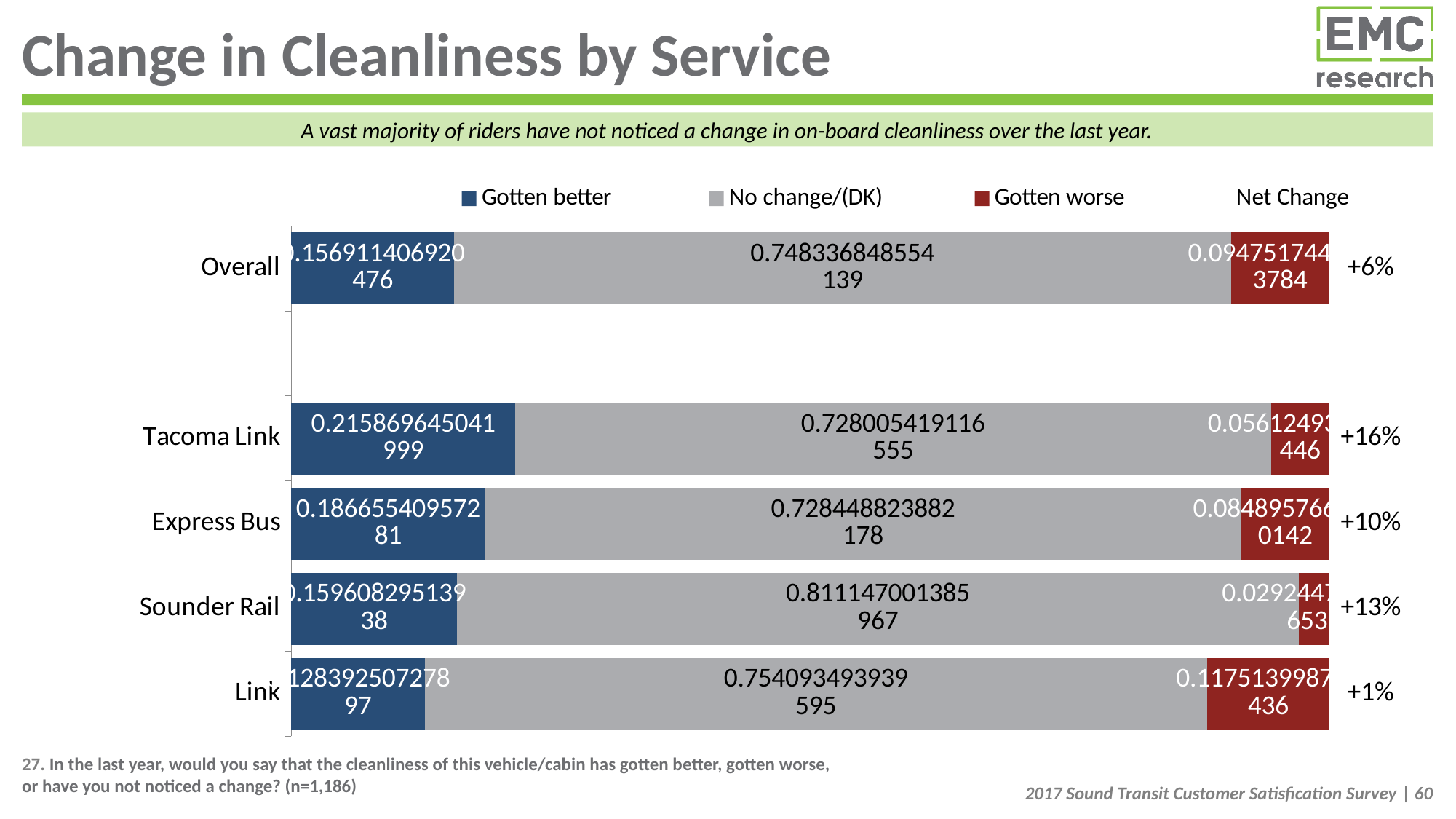

# Change in Cleanliness by Service
A vast majority of riders have not noticed a change in on-board cleanliness over the last year.

### Chart

| Category | Gotten better  | No change/(DK) | Gotten worse | Net Change |
|---|---|---|---|---|
| Overall | 0.15691140692047614 | 0.7483368485541387 | 0.09475174452537843 | 0.08 |
|  | None | None | None | None |
| Tacoma Link | 0.215869645041999 | 0.728005419116555 | 0.05612493584144595 | 0.08 |
| Express Bus | 0.18665540957281007 | 0.7284488238821776 | 0.0848957665450142 | 0.08 |
| Sounder Rail | 0.15960829513938 | 0.8111470013859667 | 0.029244703474653938 | 0.08 |
| Link | 0.12839250727896973 | 0.7540934939395951 | 0.11751399878143647 | 0.08 |
27. In the last year, would you say that the cleanliness of this vehicle/cabin has gotten better, gotten worse, or have you not noticed a change? (n=1,186)